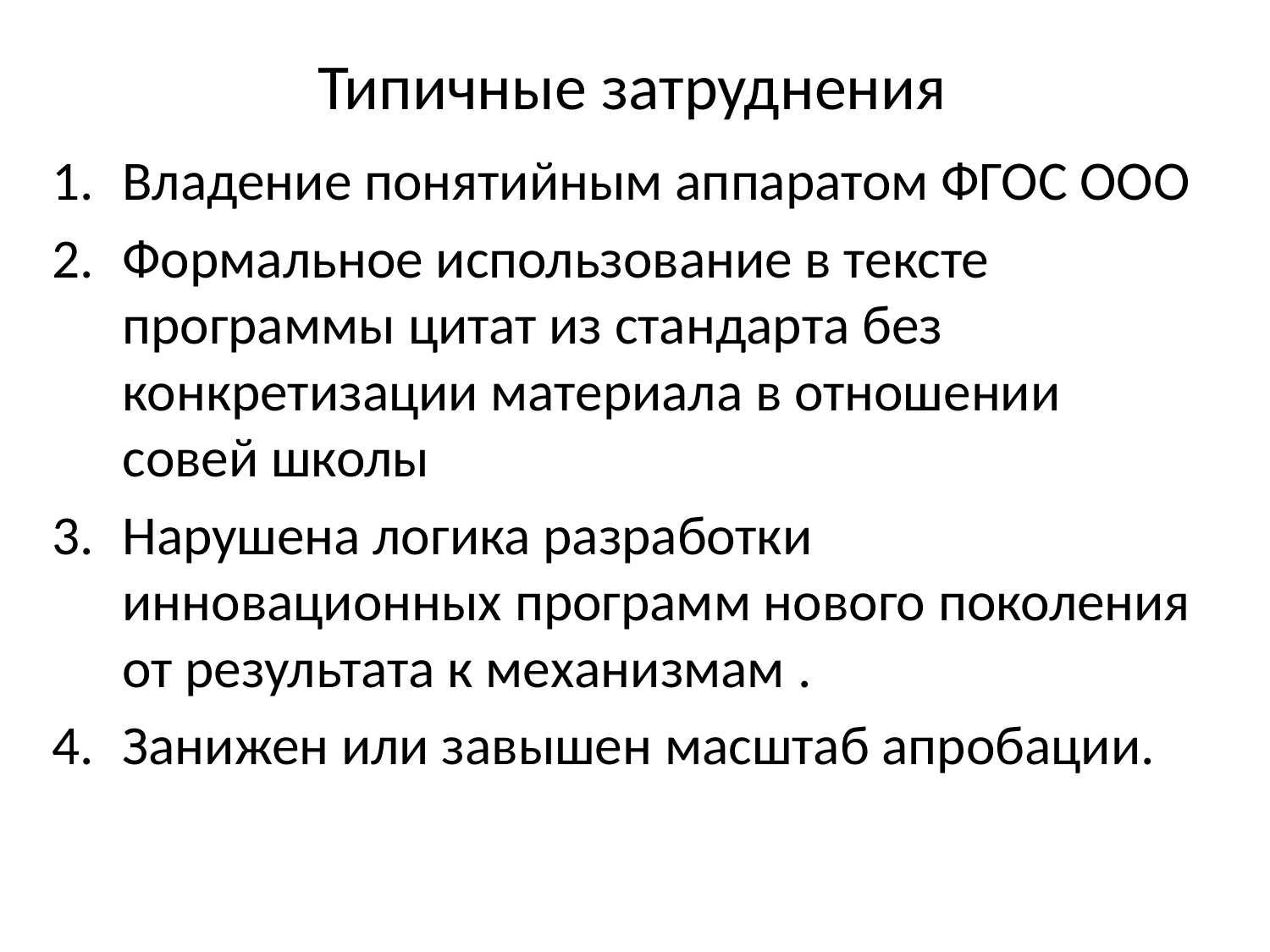

# Типичные затруднения
Владение понятийным аппаратом ФГОС ООО
Формальное использование в тексте программы цитат из стандарта без конкретизации материала в отношении совей школы
Нарушена логика разработки инновационных программ нового поколения от результата к механизмам .
Занижен или завышен масштаб апробации.